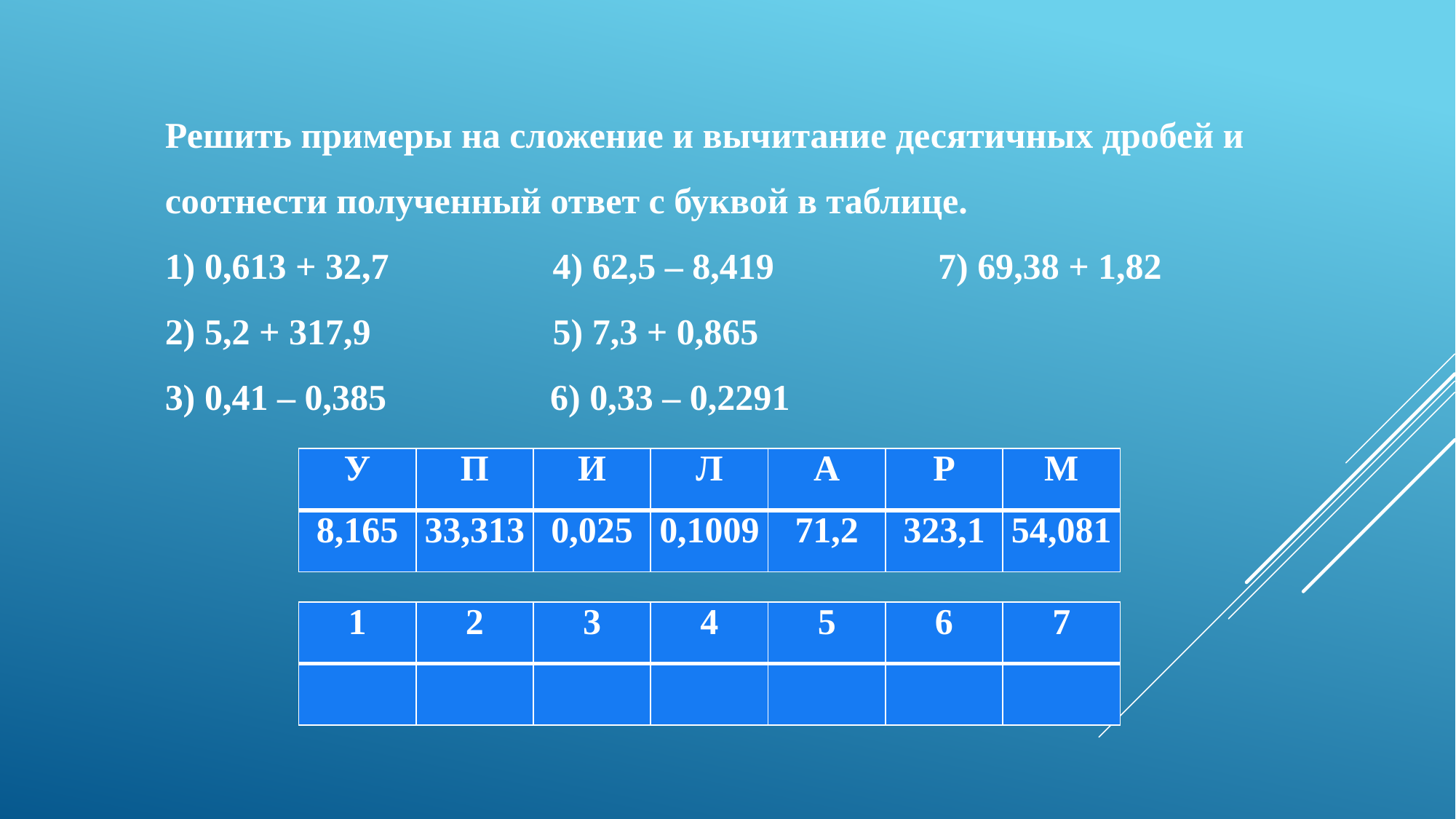

Решить примеры на сложение и вычитание десятичных дробей и соотнести полученный ответ с буквой в таблице.
1) 0,613 + 32,7                  4) 62,5 – 8,419                  7) 69,38 + 1,82
2) 5,2 + 317,9                    5) 7,3 + 0,865
3) 0,41 – 0,385                  6) 0,33 – 0,2291
| У | П | И | Л | А | Р | М |
| --- | --- | --- | --- | --- | --- | --- |
| 8,165 | 33,313 | 0,025 | 0,1009 | 71,2 | 323,1 | 54,081 |
| 1 | 2 | 3 | 4 | 5 | 6 | 7 |
| --- | --- | --- | --- | --- | --- | --- |
|  |  |  |  |  |  |  |